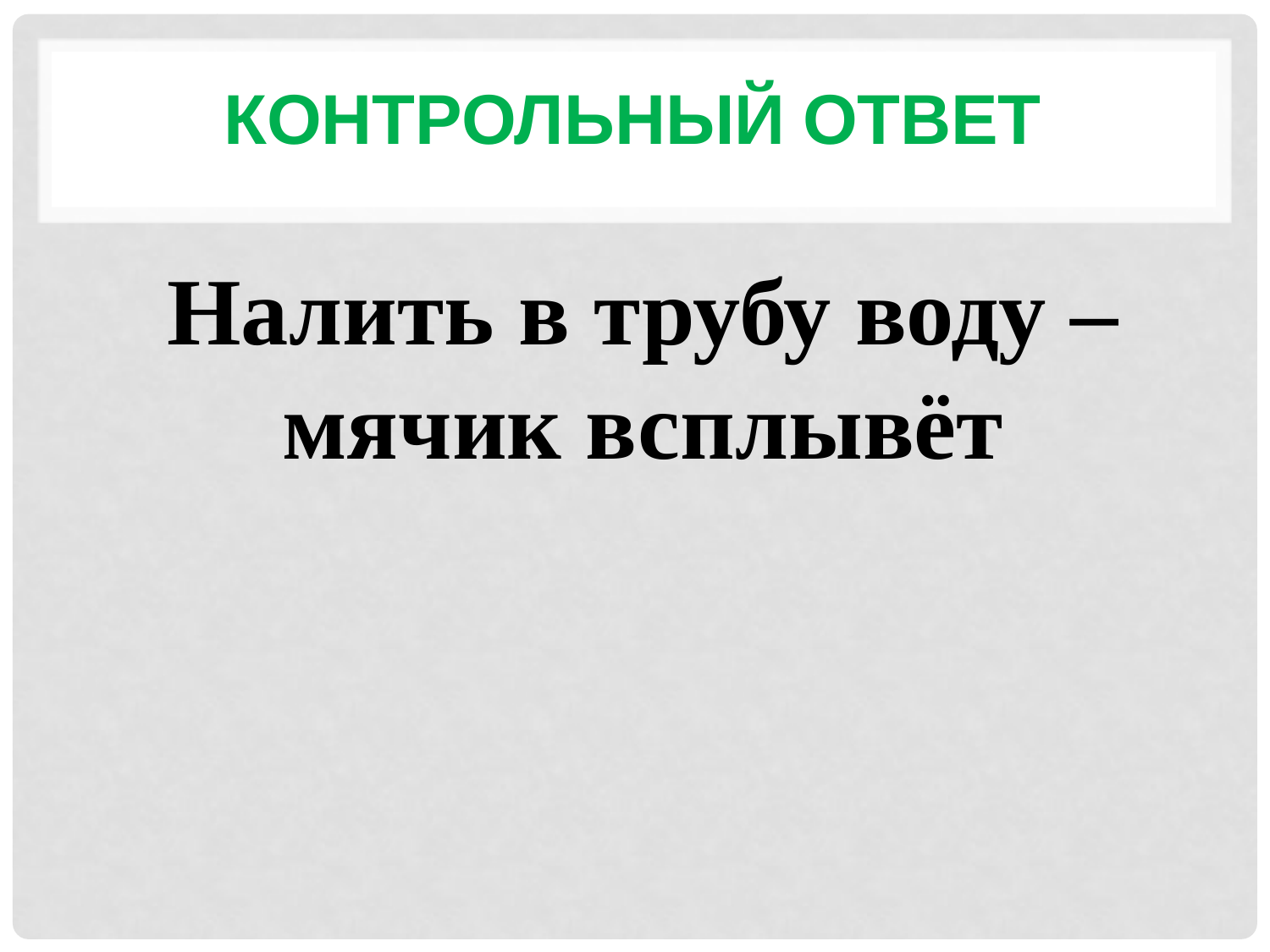

# Контрольный ответ
Налить в трубу воду – мячик всплывёт